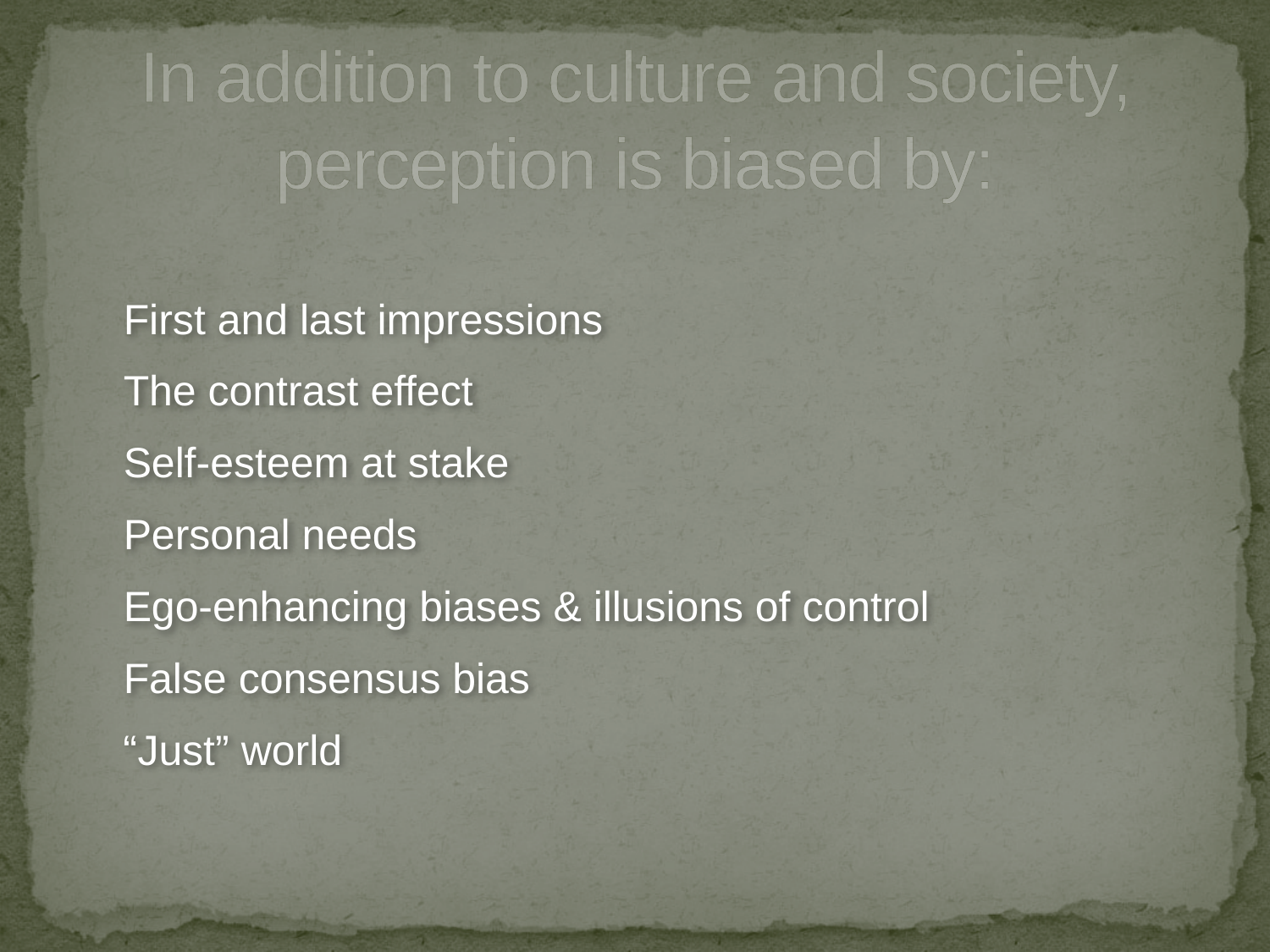

# In addition to culture and society, perception is biased by:
    First and last impressions
    The contrast effect
    Self-esteem at stake
    Personal needs
    Ego-enhancing biases & illusions of control
    False consensus bias
    “Just” world